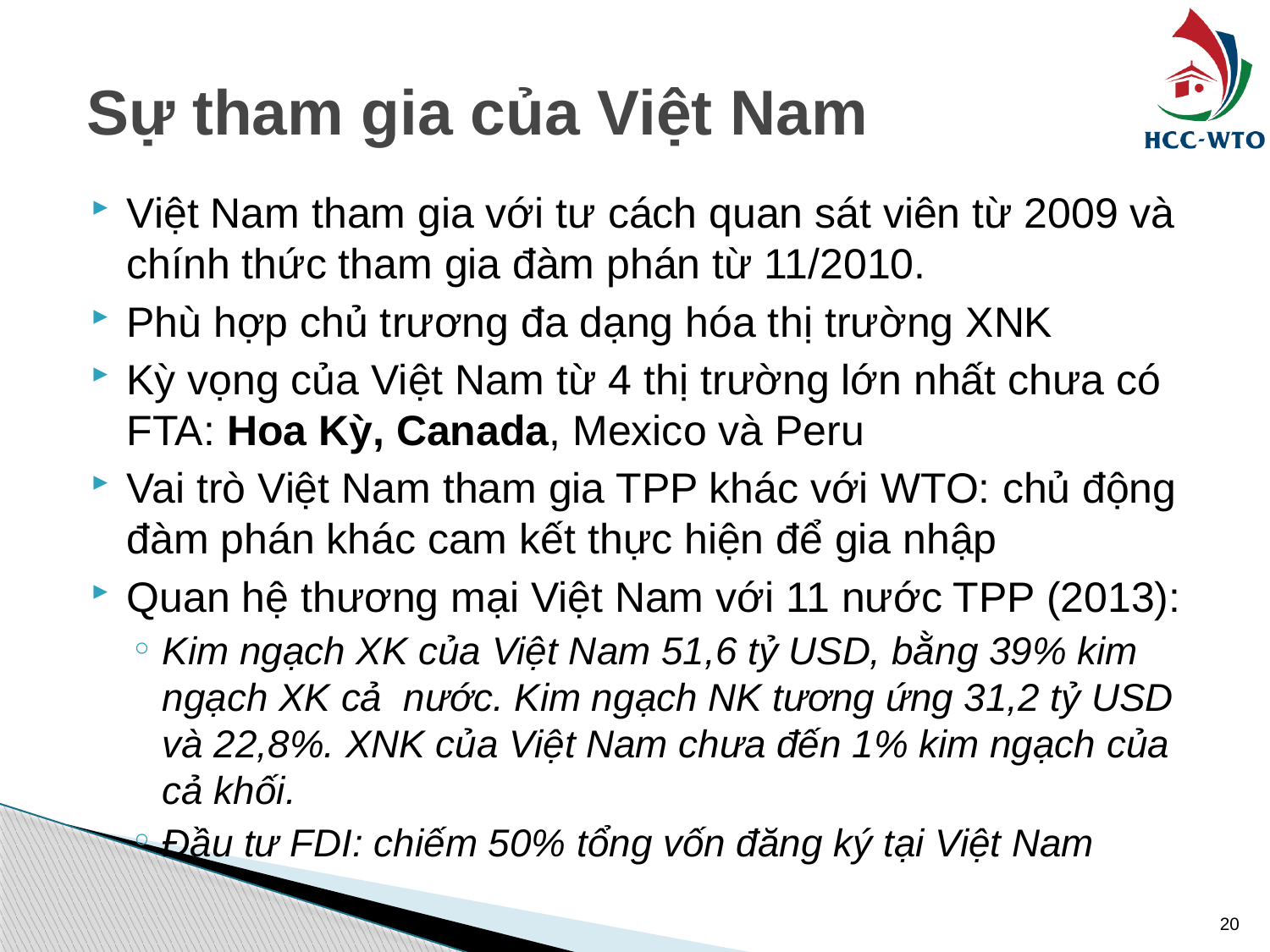

# Sự tham gia của Việt Nam
Việt Nam tham gia với tư cách quan sát viên từ 2009 và chính thức tham gia đàm phán từ 11/2010.
Phù hợp chủ trương đa dạng hóa thị trường XNK
Kỳ vọng của Việt Nam từ 4 thị trường lớn nhất chưa có FTA: Hoa Kỳ, Canada, Mexico và Peru
Vai trò Việt Nam tham gia TPP khác với WTO: chủ động đàm phán khác cam kết thực hiện để gia nhập
Quan hệ thương mại Việt Nam với 11 nước TPP (2013):
Kim ngạch XK của Việt Nam 51,6 tỷ USD, bằng 39% kim ngạch XK cả  nước. Kim ngạch NK tương ứng 31,2 tỷ USD và 22,8%. XNK của Việt Nam chưa đến 1% kim ngạch của cả khối.
Đầu tư FDI: chiếm 50% tổng vốn đăng ký tại Việt Nam

20